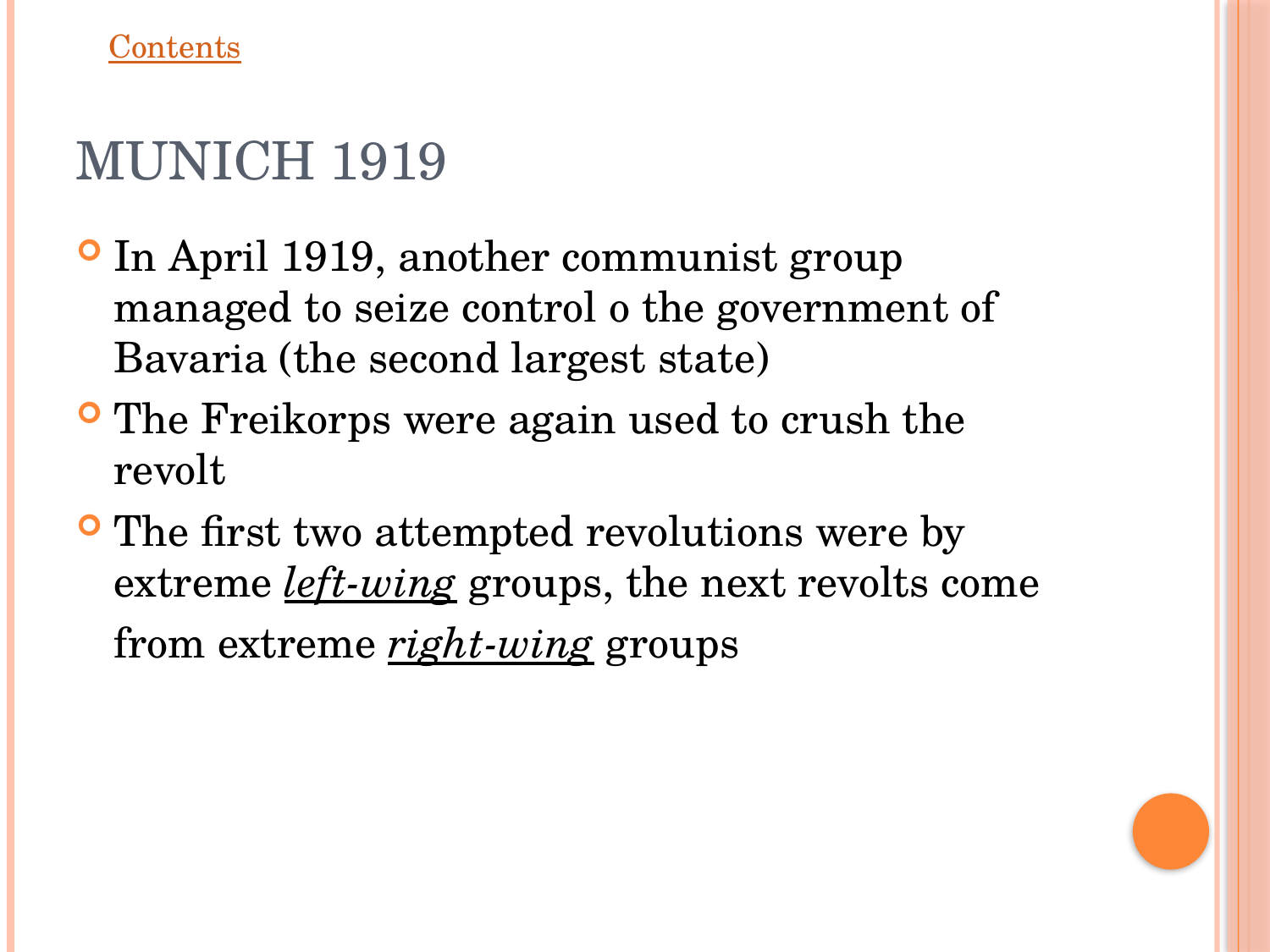

# Munich 1919
In April 1919, another communist group managed to seize control o the government of Bavaria (the second largest state)
The Freikorps were again used to crush the revolt
The first two attempted revolutions were by extreme left-wing groups, the next revolts come from extreme right-wing groups